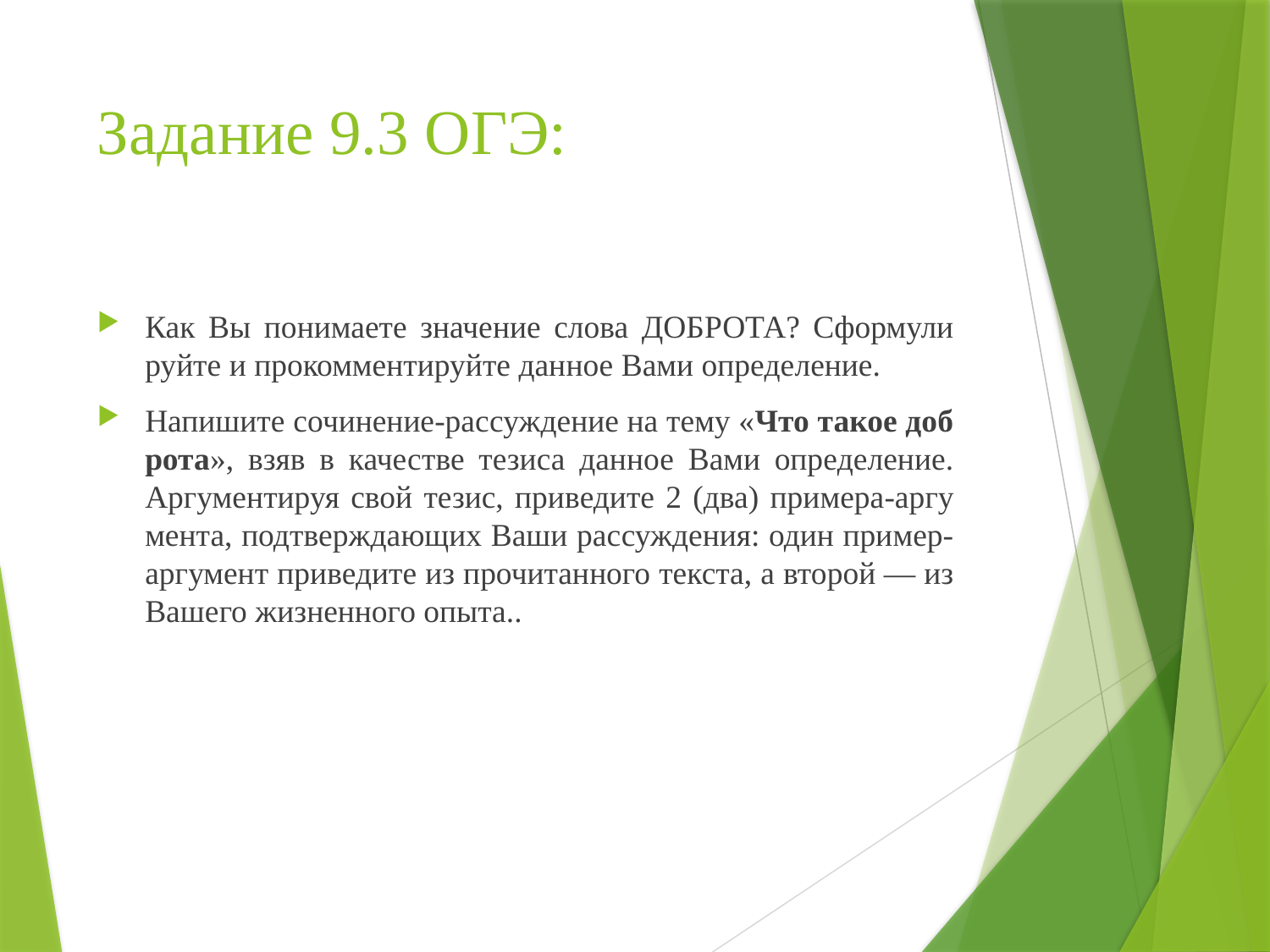

# Задание 9.3 ОГЭ:
Как Вы по­ни­ма­е­те зна­че­ние слова ДОБ­РО­ТА? Сфор­му­ли­руй­те и про­ком­мен­ти­руй­те дан­ное Вами опре­де­ле­ние.
На­пи­ши­те со­чи­не­ние-рас­суж­де­ние на тему «Что такое доб­ро­та», взяв в ка­че­стве те­зи­са дан­ное Вами опре­де­ле­ние. Ар­гу­мен­ти­руя свой тезис, при­ве­ди­те 2 (два) при­ме­ра-ар­гу­мен­та, под­твер­жда­ю­щих Ваши рас­суж­де­ния: один при­мер-ар­гу­мент при­ве­ди­те из про­чи­тан­но­го тек­ста, а вто­рой — из Ва­ше­го жиз­нен­но­го опыта..